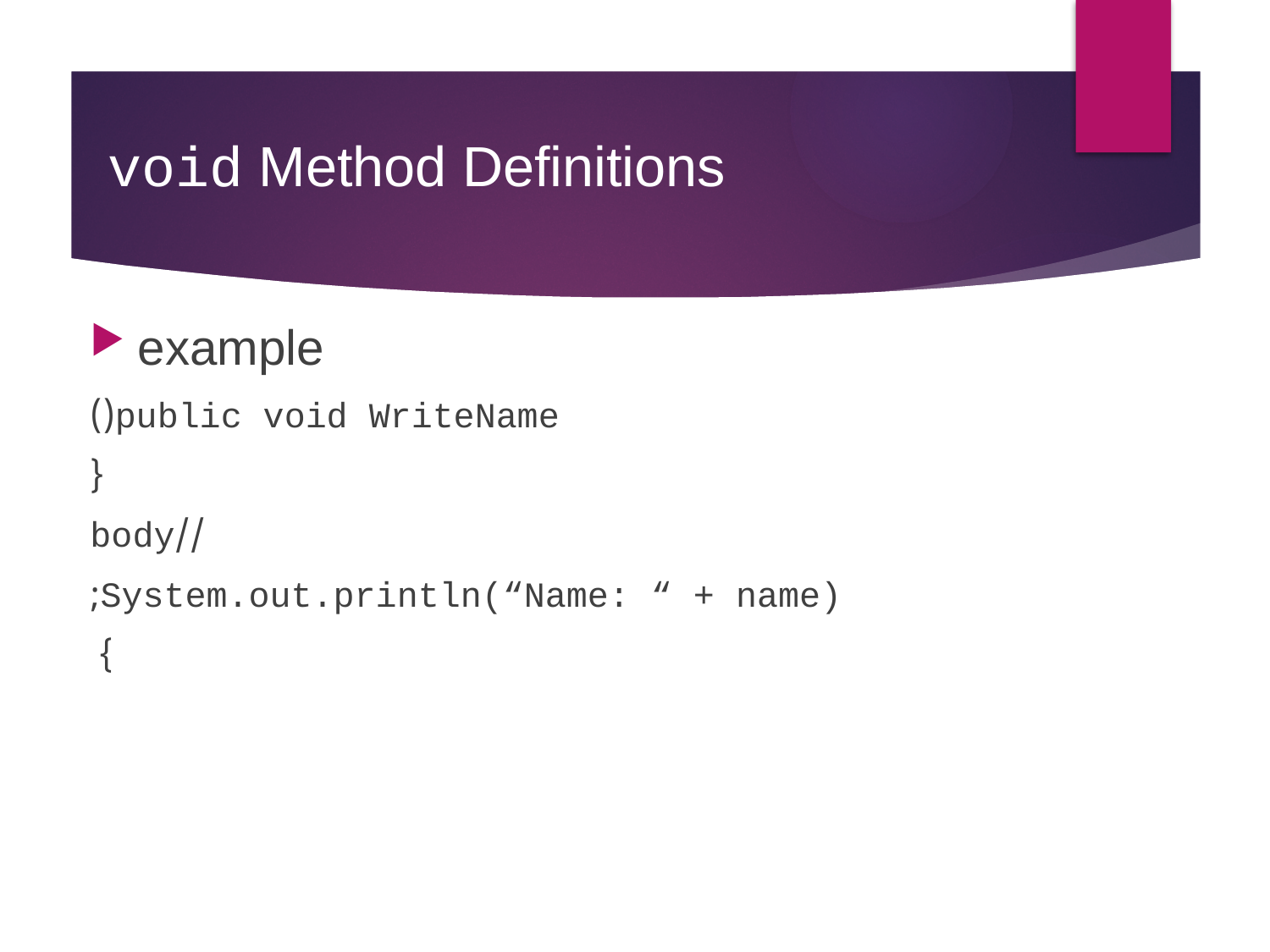

# void Method Definitions
example
public void WriteName()
		{
		 //body
		System.out.println(“Name: “ + name);
		}